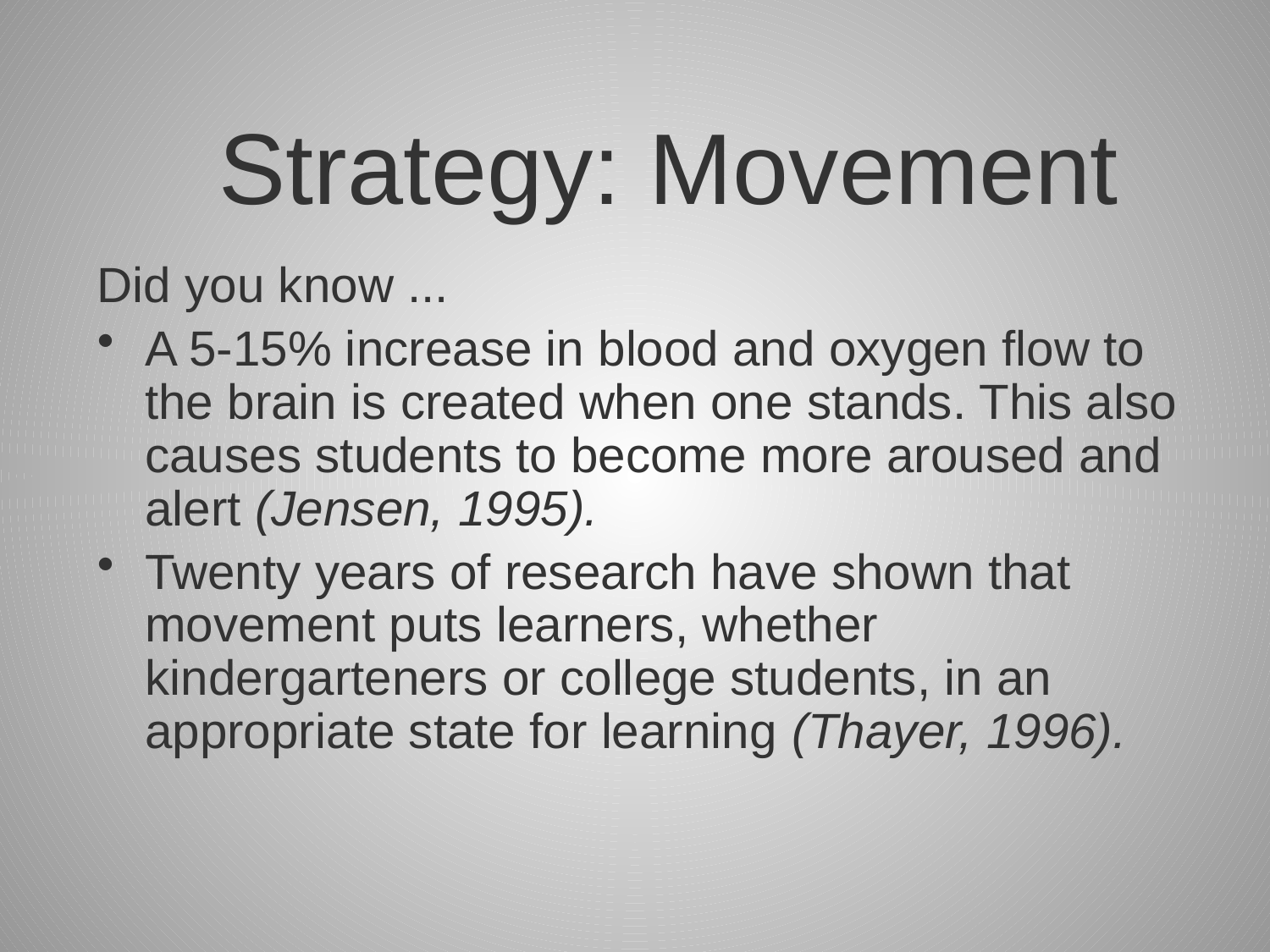

# Strategy: Movement
Did you know ...
A 5-15% increase in blood and oxygen flow to the brain is created when one stands. This also causes students to become more aroused and alert (Jensen, 1995).
Twenty years of research have shown that movement puts learners, whether kindergarteners or college students, in an appropriate state for learning (Thayer, 1996).